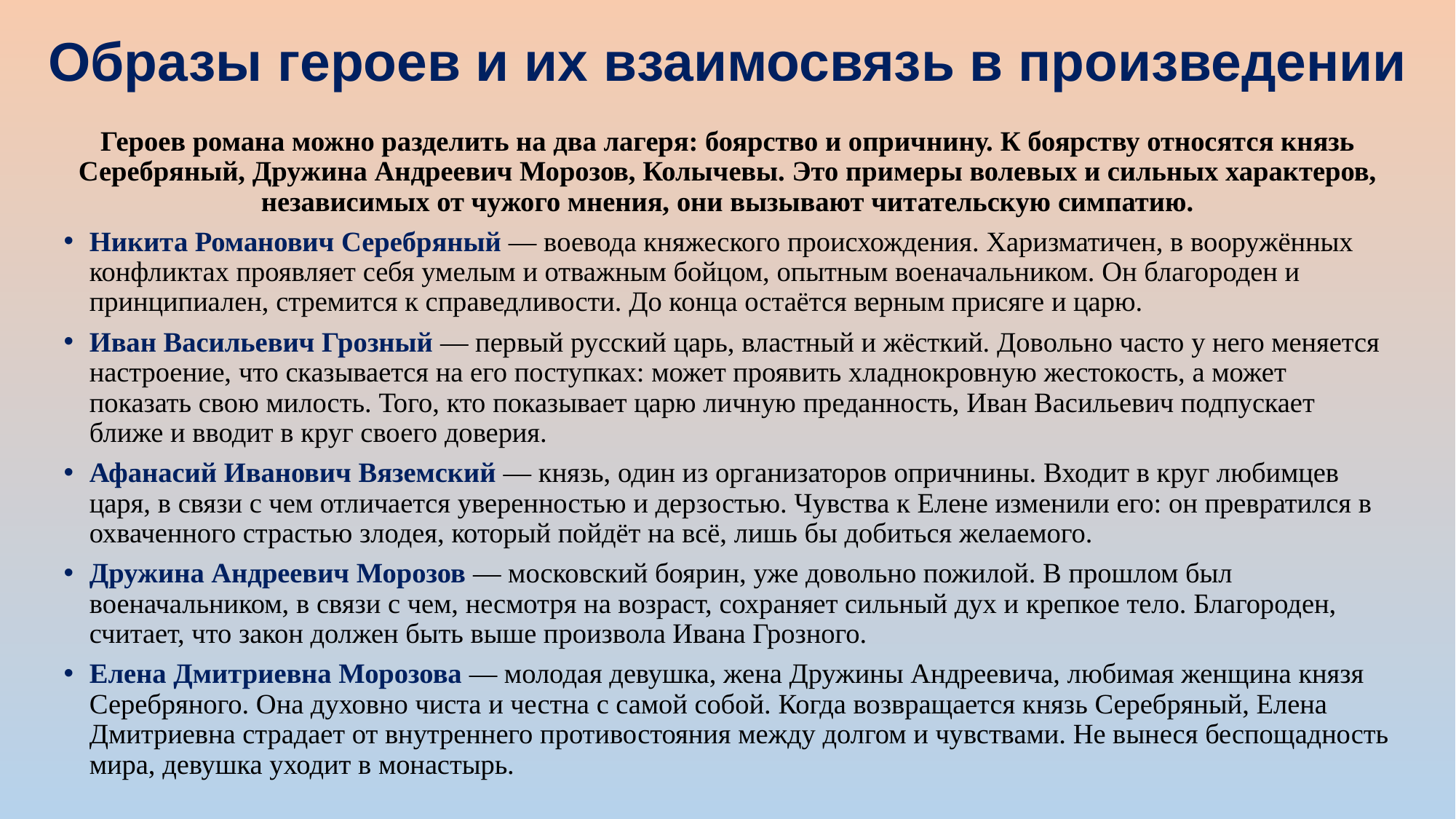

# Образы героев и их взаимосвязь в произведении
Героев романа можно разделить на два лагеря: боярство и опричнину. К боярству относятся князь Серебряный, Дружина Андреевич Морозов, Колычевы. Это примеры волевых и сильных характеров, независимых от чужого мнения, они вызывают читательскую симпатию.
Никита Романович Серебряный — воевода княжеского происхождения. Харизматичен, в вооружённых конфликтах проявляет себя умелым и отважным бойцом, опытным военачальником. Он благороден и принципиален, стремится к справедливости. До конца остаётся верным присяге и царю.
Иван Васильевич Грозный — первый русский царь, властный и жёсткий. Довольно часто у него меняется настроение, что сказывается на его поступках: может проявить хладнокровную жестокость, а может показать свою милость. Того, кто показывает царю личную преданность, Иван Васильевич подпускает ближе и вводит в круг своего доверия.
Афанасий Иванович Вяземский — князь, один из организаторов опричнины. Входит в круг любимцев царя, в связи с чем отличается уверенностью и дерзостью. Чувства к Елене изменили его: он превратился в охваченного страстью злодея, который пойдёт на всё, лишь бы добиться желаемого.
Дружина Андреевич Морозов — московский боярин, уже довольно пожилой. В прошлом был военачальником, в связи с чем, несмотря на возраст, сохраняет сильный дух и крепкое тело. Благороден, считает, что закон должен быть выше произвола Ивана Грозного.
Елена Дмитриевна Морозова — молодая девушка, жена Дружины Андреевича, любимая женщина князя Серебряного. Она духовно чиста и честна с самой собой. Когда возвращается князь Серебряный, Елена Дмитриевна страдает от внутреннего противостояния между долгом и чувствами. Не вынеся беспощадность мира, девушка уходит в монастырь.